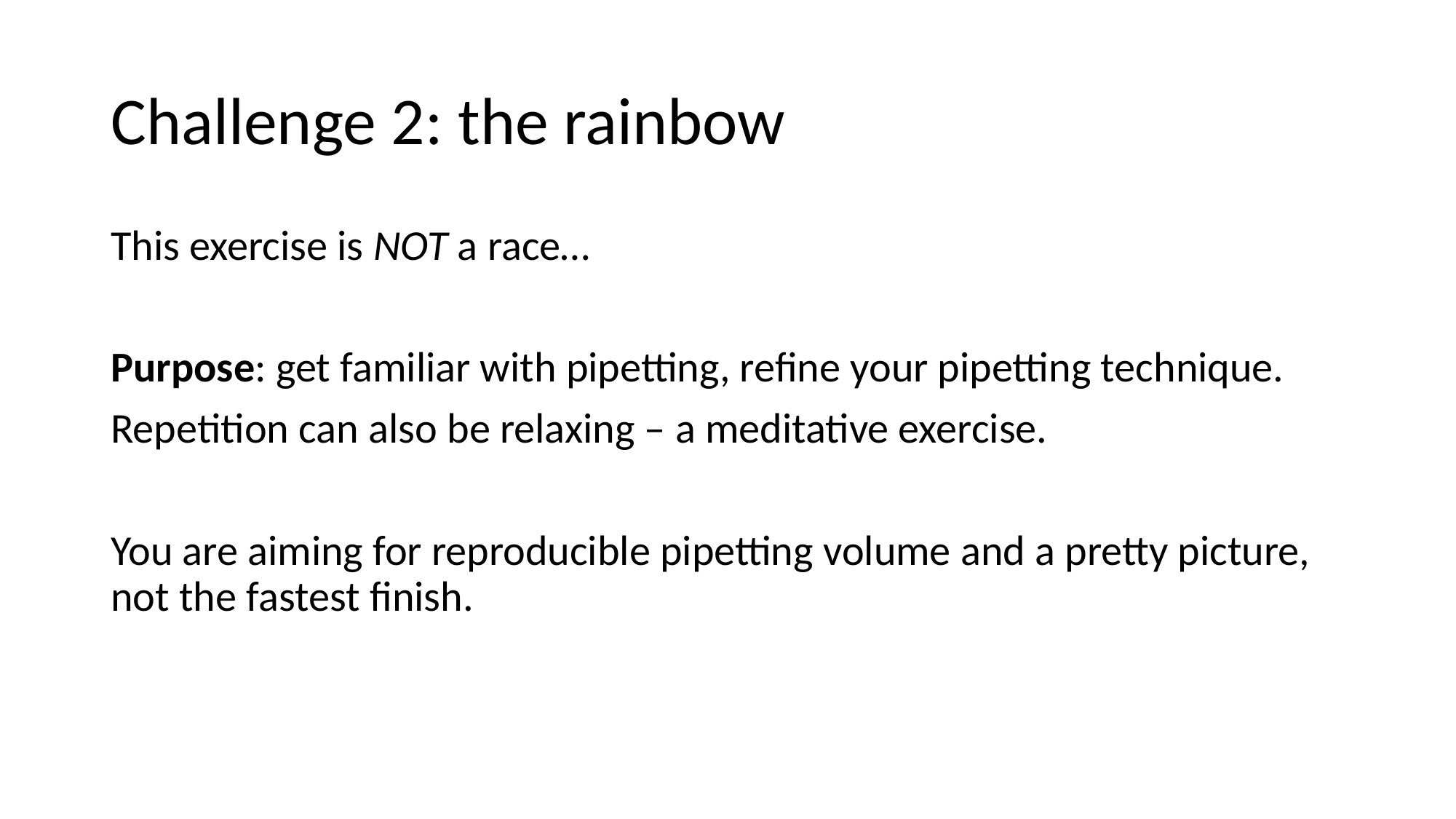

# Challenge 2: the rainbow
This exercise is NOT a race…

Purpose: get familiar with pipetting, refine your pipetting technique.
Repetition can also be relaxing – a meditative exercise.

You are aiming for reproducible pipetting volume and a pretty picture, not the fastest finish.